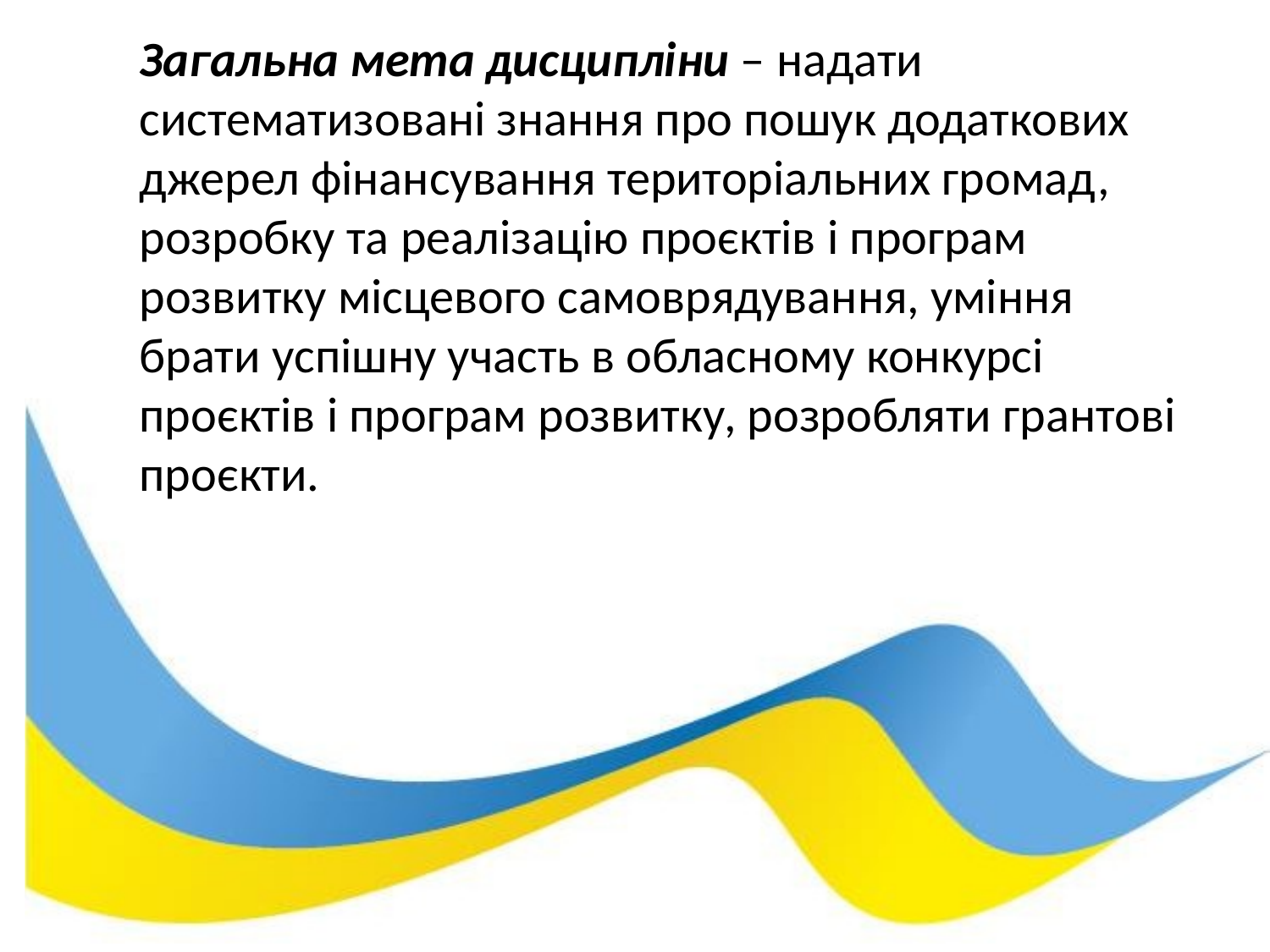

Загальна мета дисципліни – надати  систематизовані знання про пошук додаткових джерел фінансування територіальних громад, розробку та реалізацію проєктів і програм розвитку місцевого самоврядування, уміння брати успішну участь в обласному конкурсі проєктів і програм розвитку, розробляти грантові проєкти.